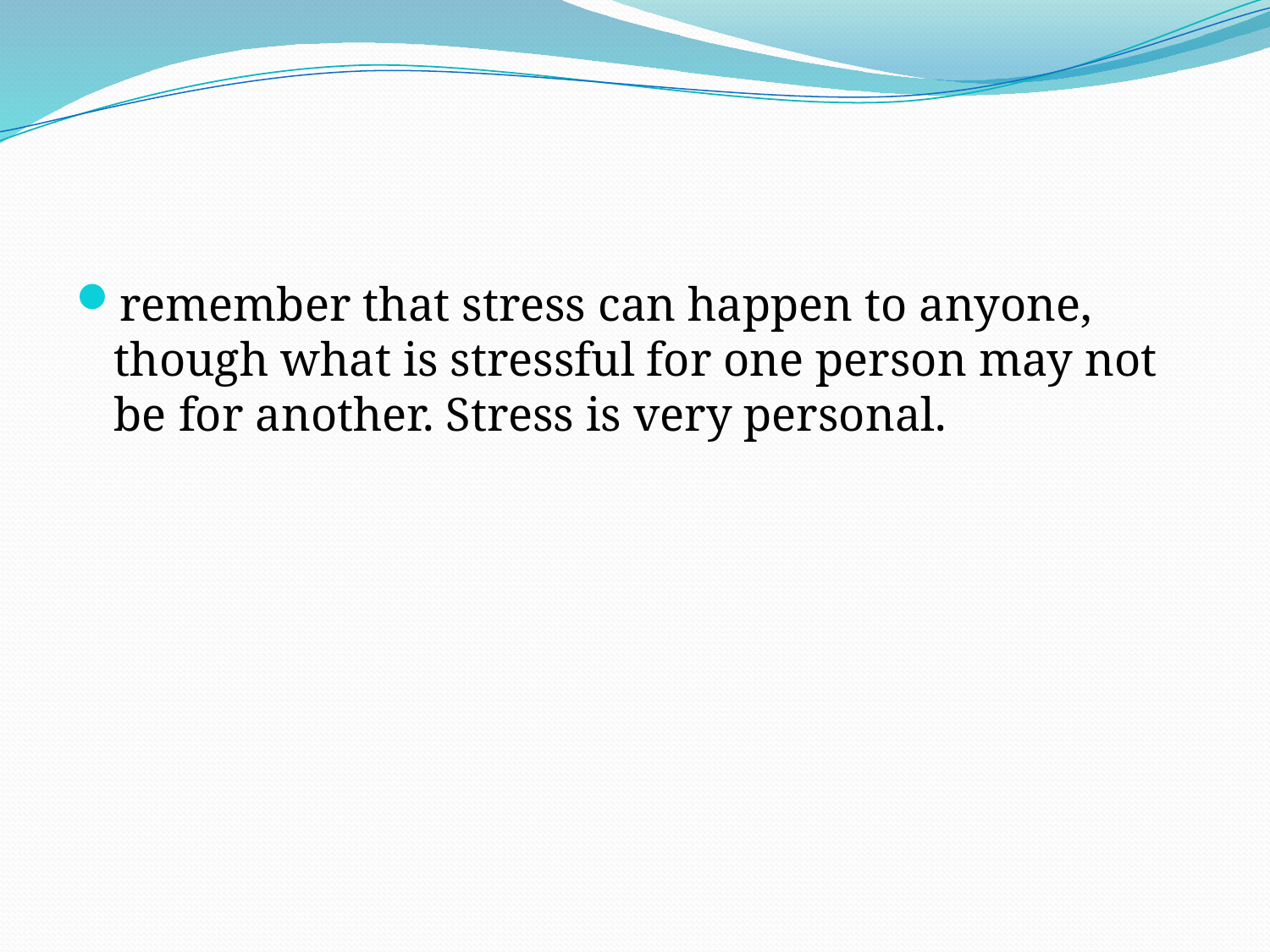

#
remember that stress can happen to anyone, though what is stressful for one person may not be for another. Stress is very personal.